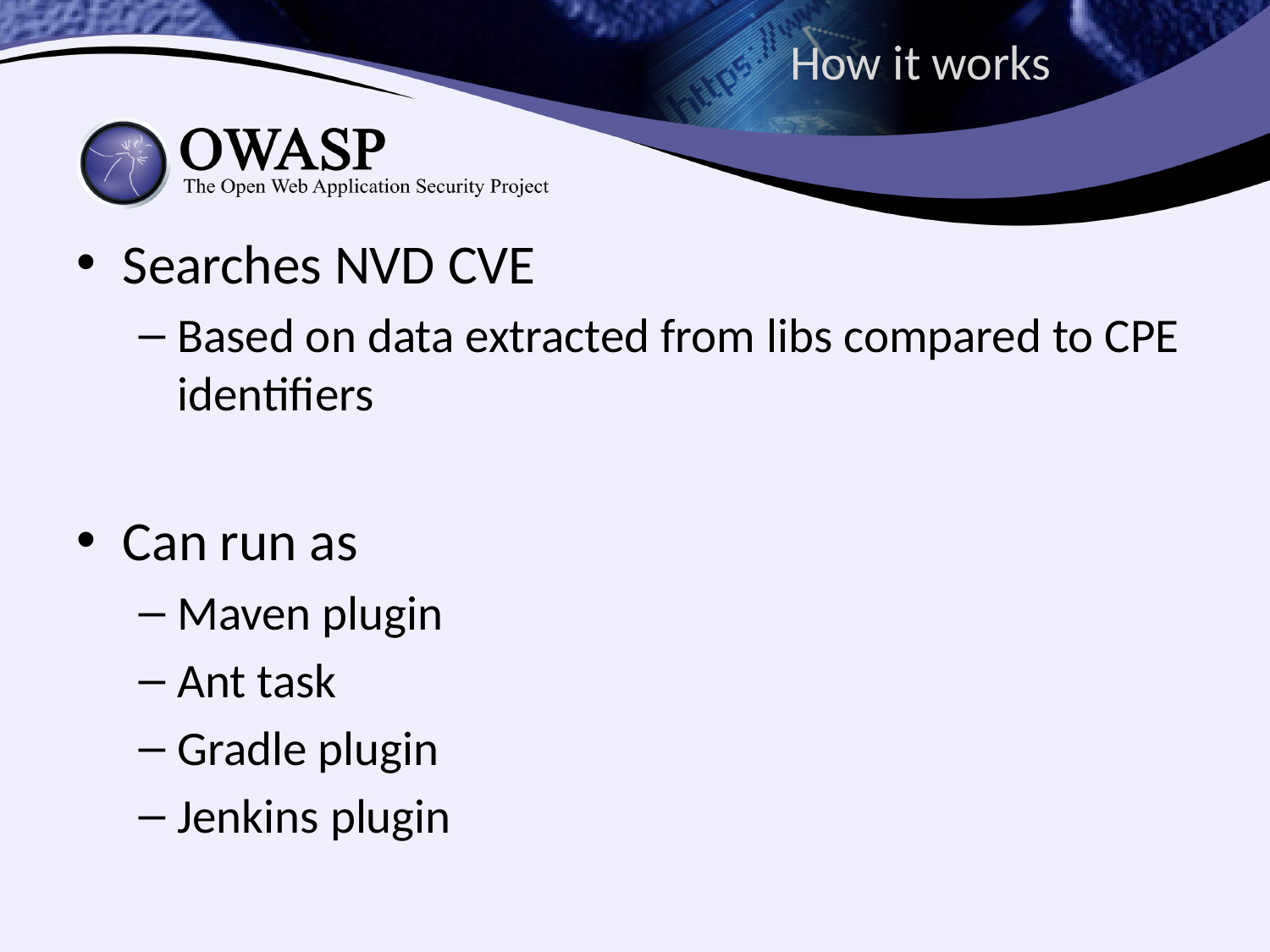

# How it works
Searches NVD CVE
Based on data extracted from libs compared to CPE identifiers

Can run as
Maven plugin
Ant task
Gradle plugin
Jenkins plugin